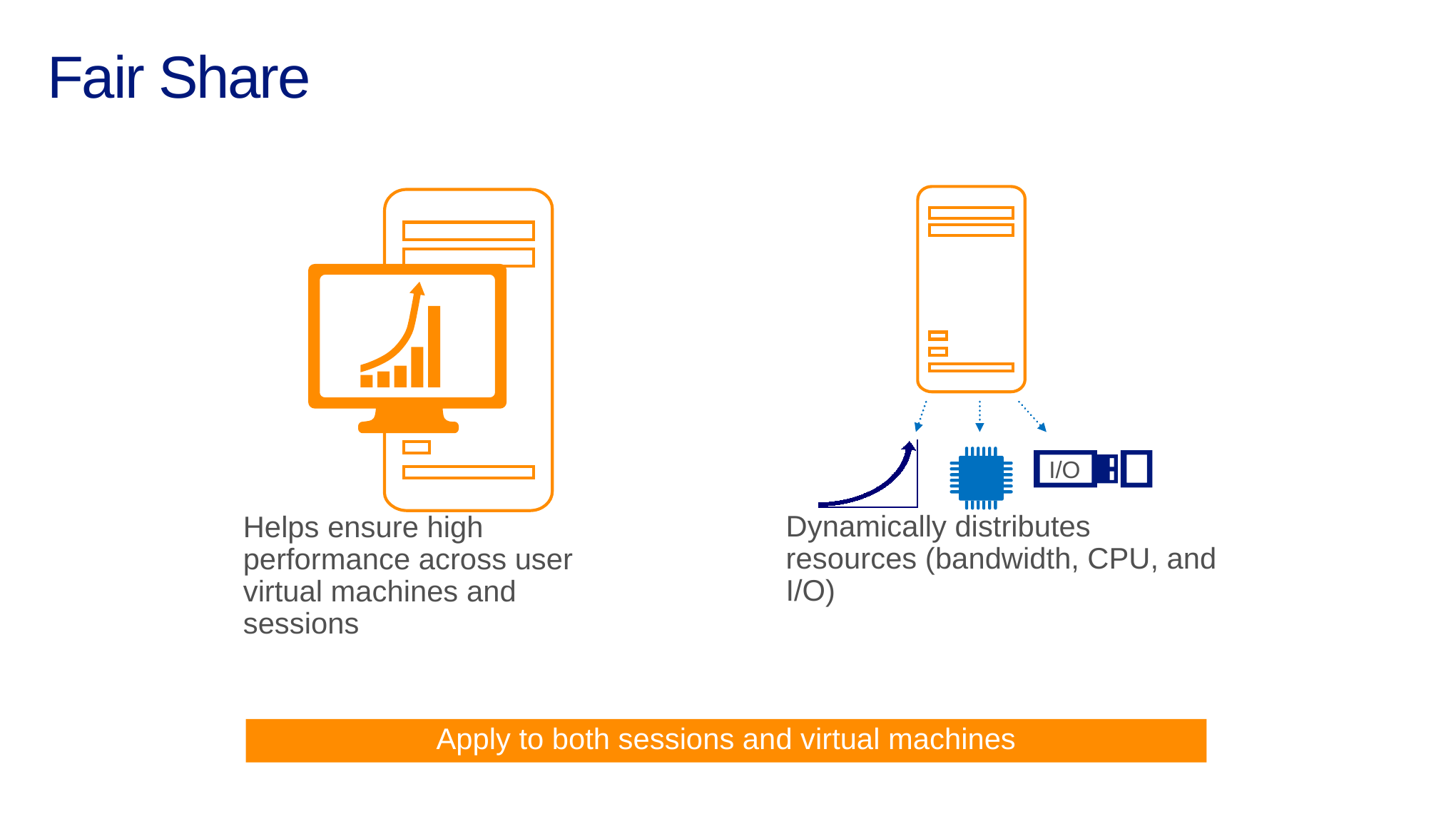

# Fair Share

I/O

Helps ensure high performance across user virtual machines and sessions
Dynamically distributes resources (bandwidth, CPU, and I/O)
Apply to both sessions and virtual machines